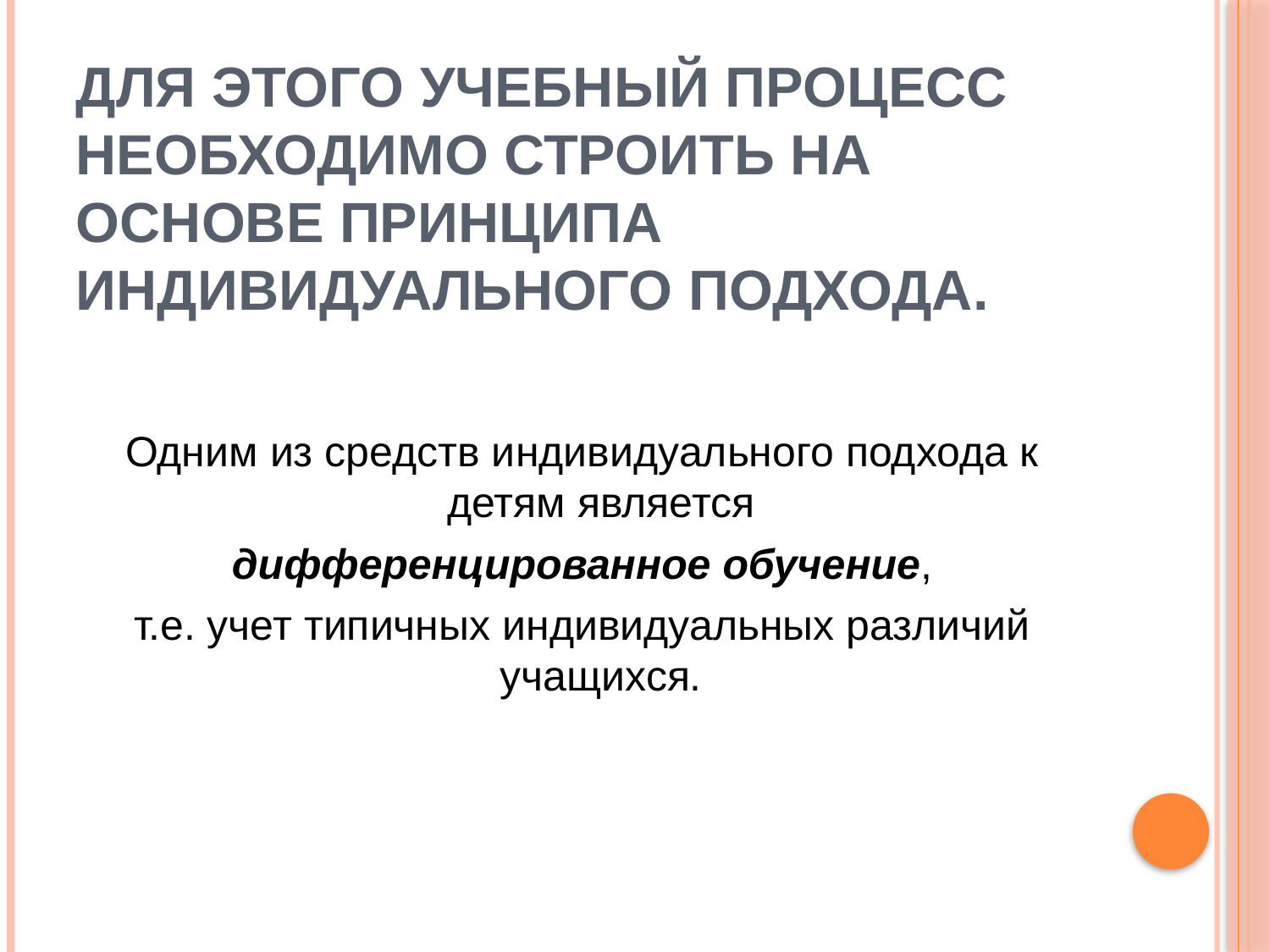

# Для этого учебный процесс необходимо строить на основе принципа индивидуального подхода.

Одним из средств индивидуального подхода к детям является
 дифференцированное обучение,
т.е. учет типичных индивидуальных различий учащихся.